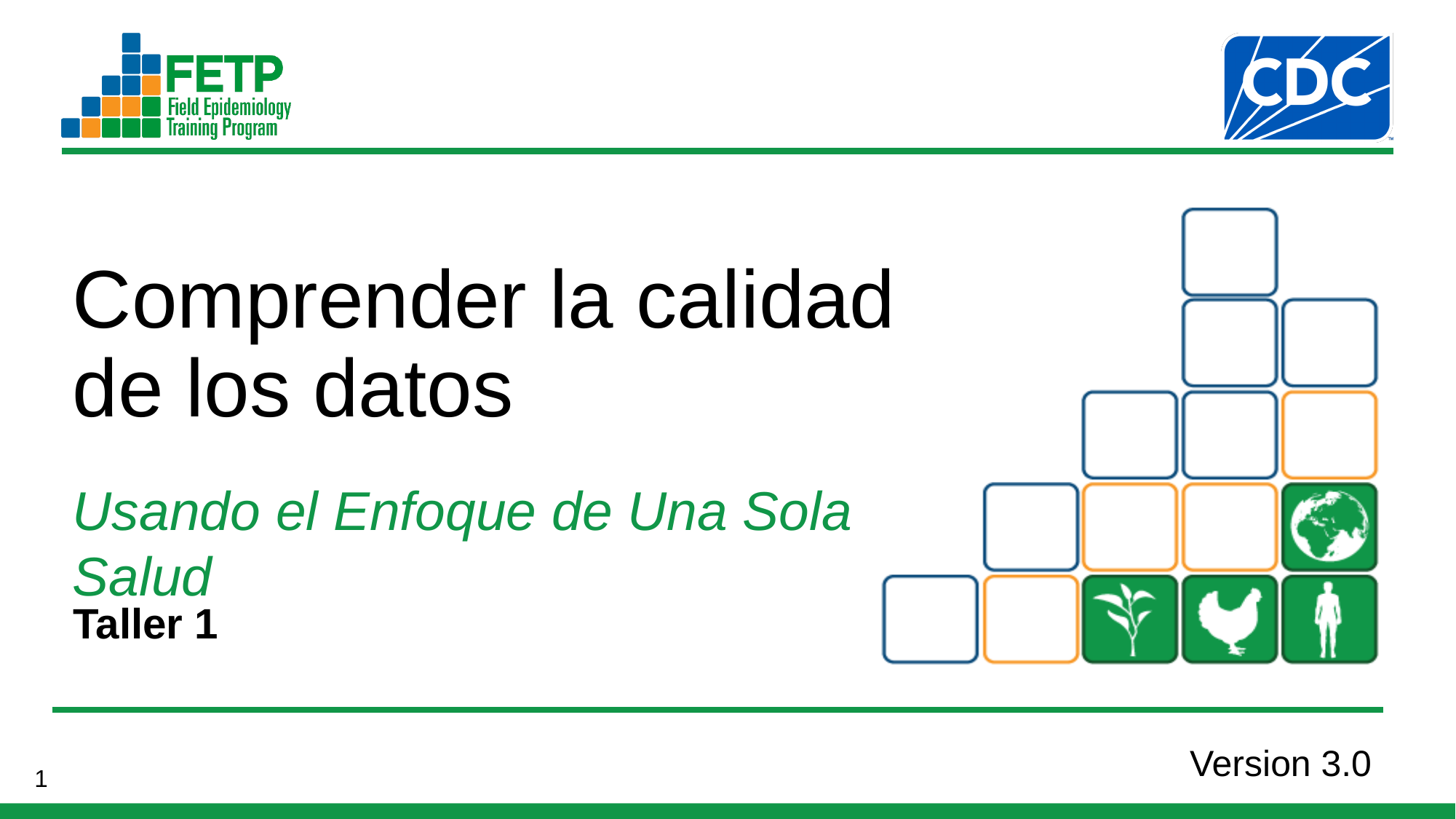

Comprender la calidad de los datos

Taller 1